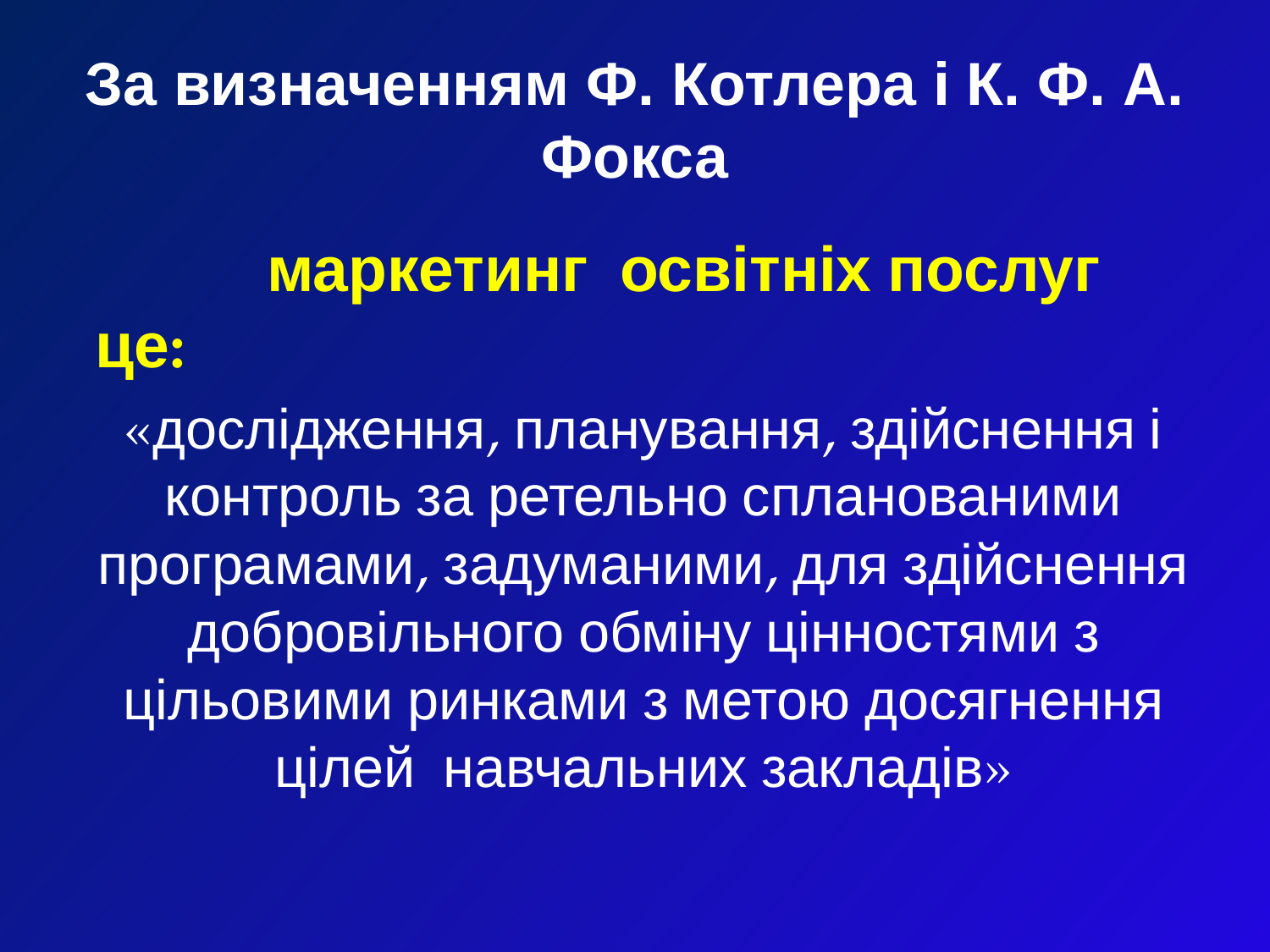

# За визначенням Ф. Котлера і К. Ф. А. Фокса
              маркетинг  освітніх послуг це:
«дослідження, планування, здійснення і контроль за ретельно спланованими програмами, задуманими, для здійснення добровільного обміну цінностями з цільовими ринками з метою досягнення цілей  навчальних закладів»